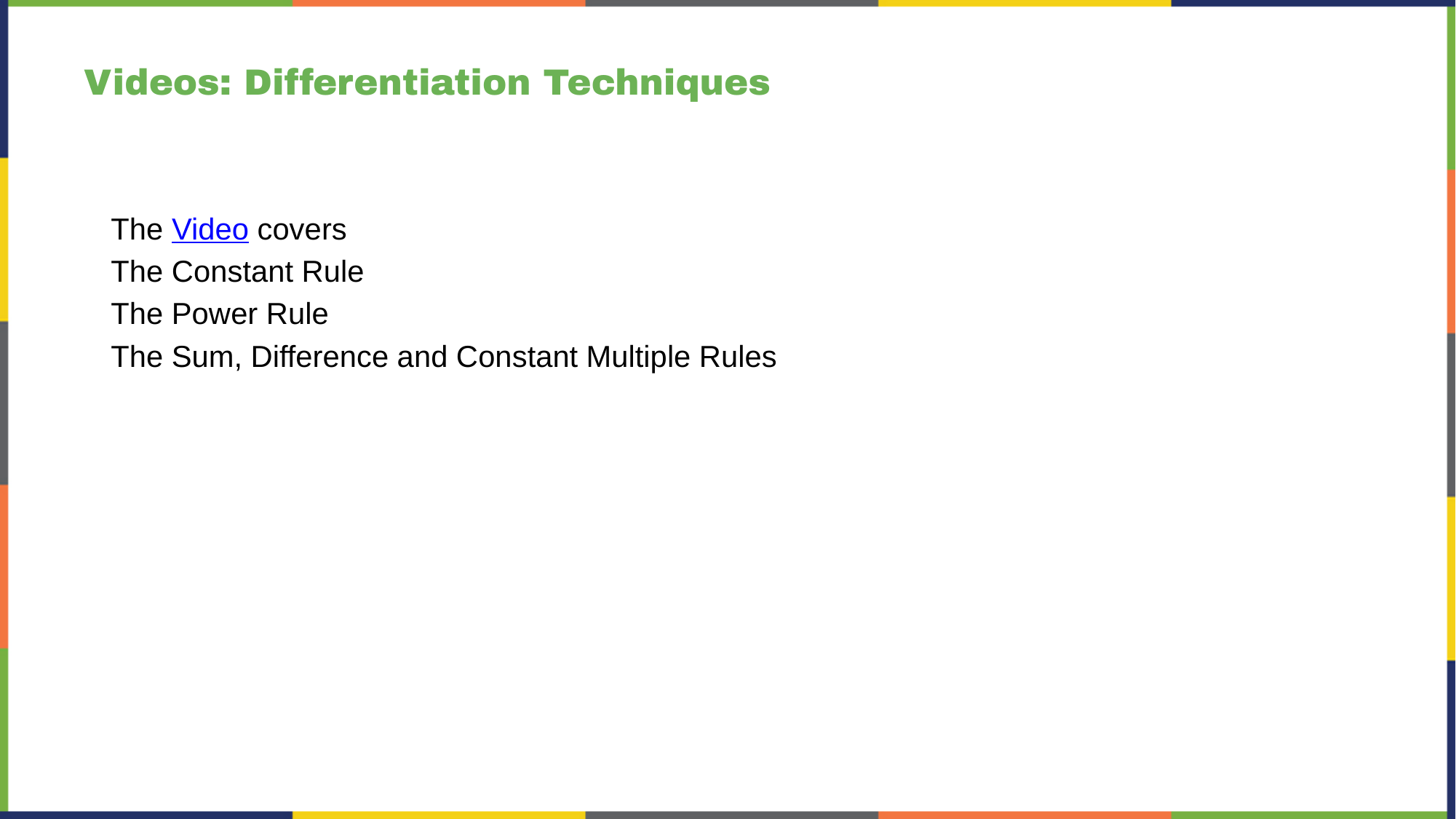

# Videos: Differentiation Techniques

The Video covers
The Constant Rule
The Power Rule
The Sum, Difference and Constant Multiple Rules